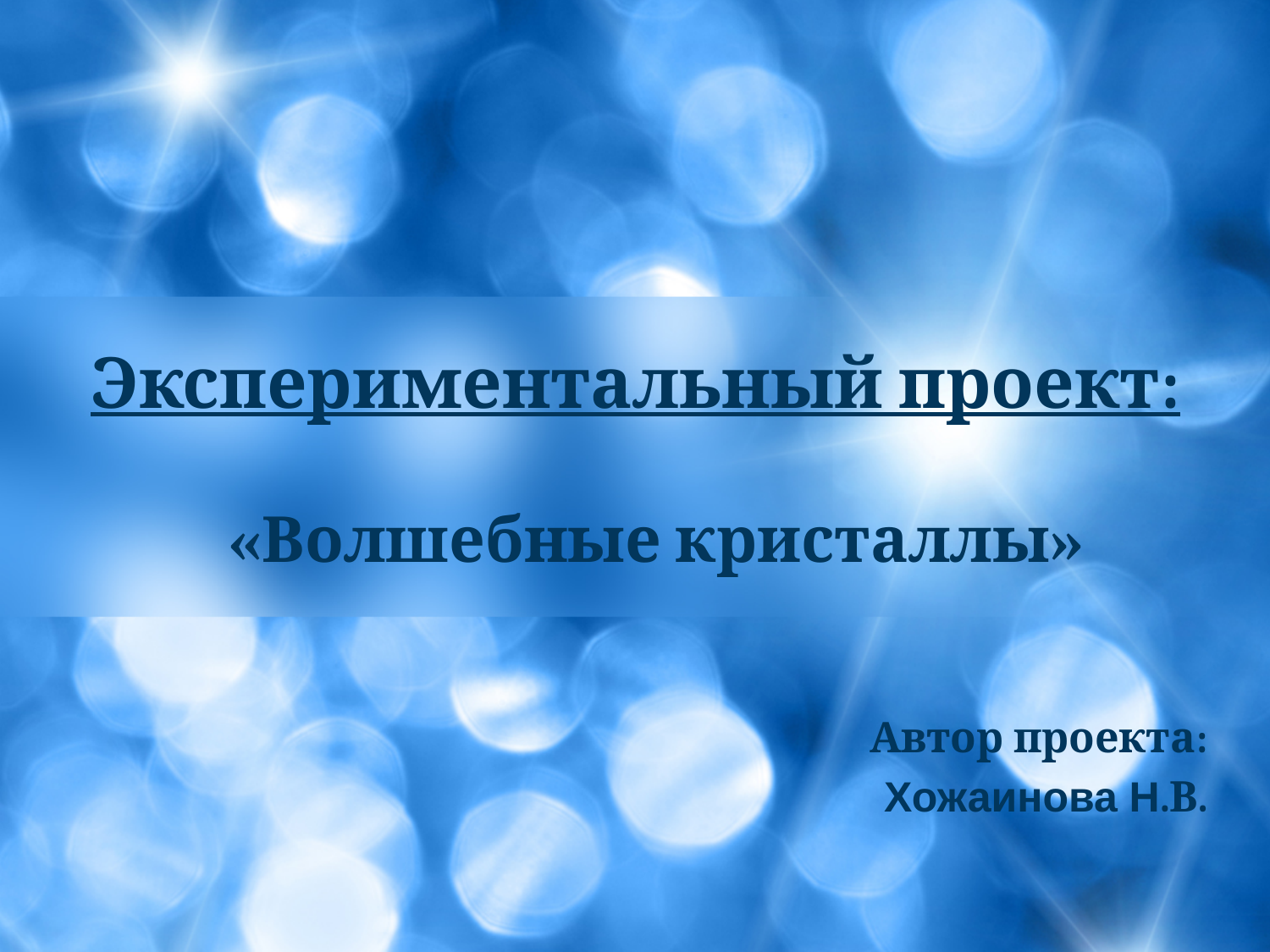

# Экспериментальный проект: «Волшебные кристаллы»
Автор проекта:
Хожаинова Н.В.